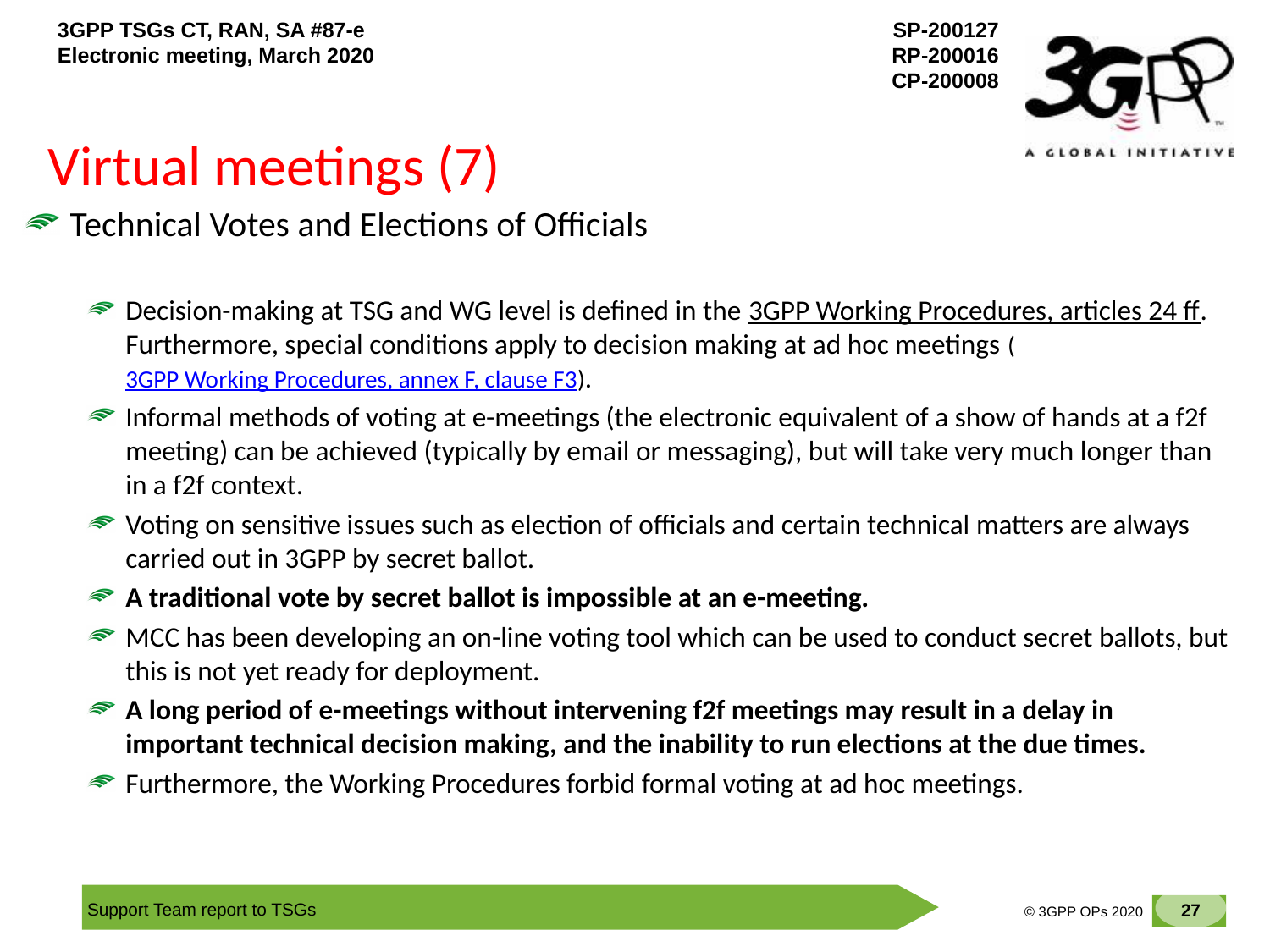

# Virtual meetings (7)
Technical Votes and Elections of Officials
Decision-making at TSG and WG level is defined in the 3GPP Working Procedures, articles 24 ff. Furthermore, special conditions apply to decision making at ad hoc meetings (3GPP Working Procedures, annex F, clause F3).
Informal methods of voting at e-meetings (the electronic equivalent of a show of hands at a f2f meeting) can be achieved (typically by email or messaging), but will take very much longer than in a f2f context.
Voting on sensitive issues such as election of officials and certain technical matters are always carried out in 3GPP by secret ballot.
A traditional vote by secret ballot is impossible at an e-meeting.
MCC has been developing an on-line voting tool which can be used to conduct secret ballots, but this is not yet ready for deployment.
A long period of e-meetings without intervening f2f meetings may result in a delay in important technical decision making, and the inability to run elections at the due times.
Furthermore, the Working Procedures forbid formal voting at ad hoc meetings.

27